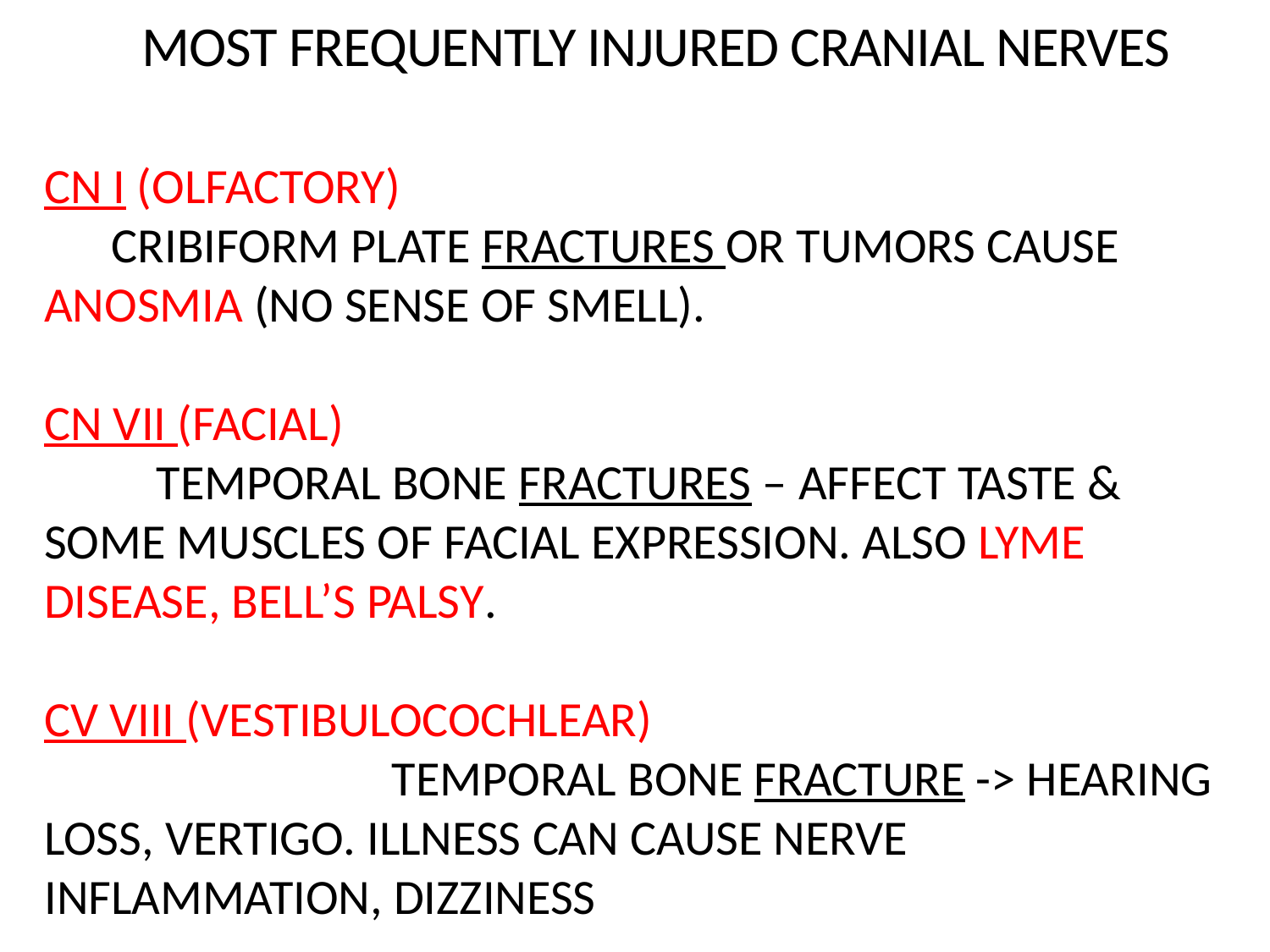

Most Frequently Injured Cranial Nerves
CN I (Olfactory)                                                                               cribiform plate fractures or tumors cause anosmia (no sense of smell).

CN VII (Facial)                                                                                        Temporal bone fractures – affect taste & some muscles of facial expression. Also Lyme Disease, Bell’s Palsy.

CV VIII (Vestibulocochlear)                                                                                  Temporal bone fracture -> hearing loss, vertigo. Illness can cause nerve inflammation, dizziness